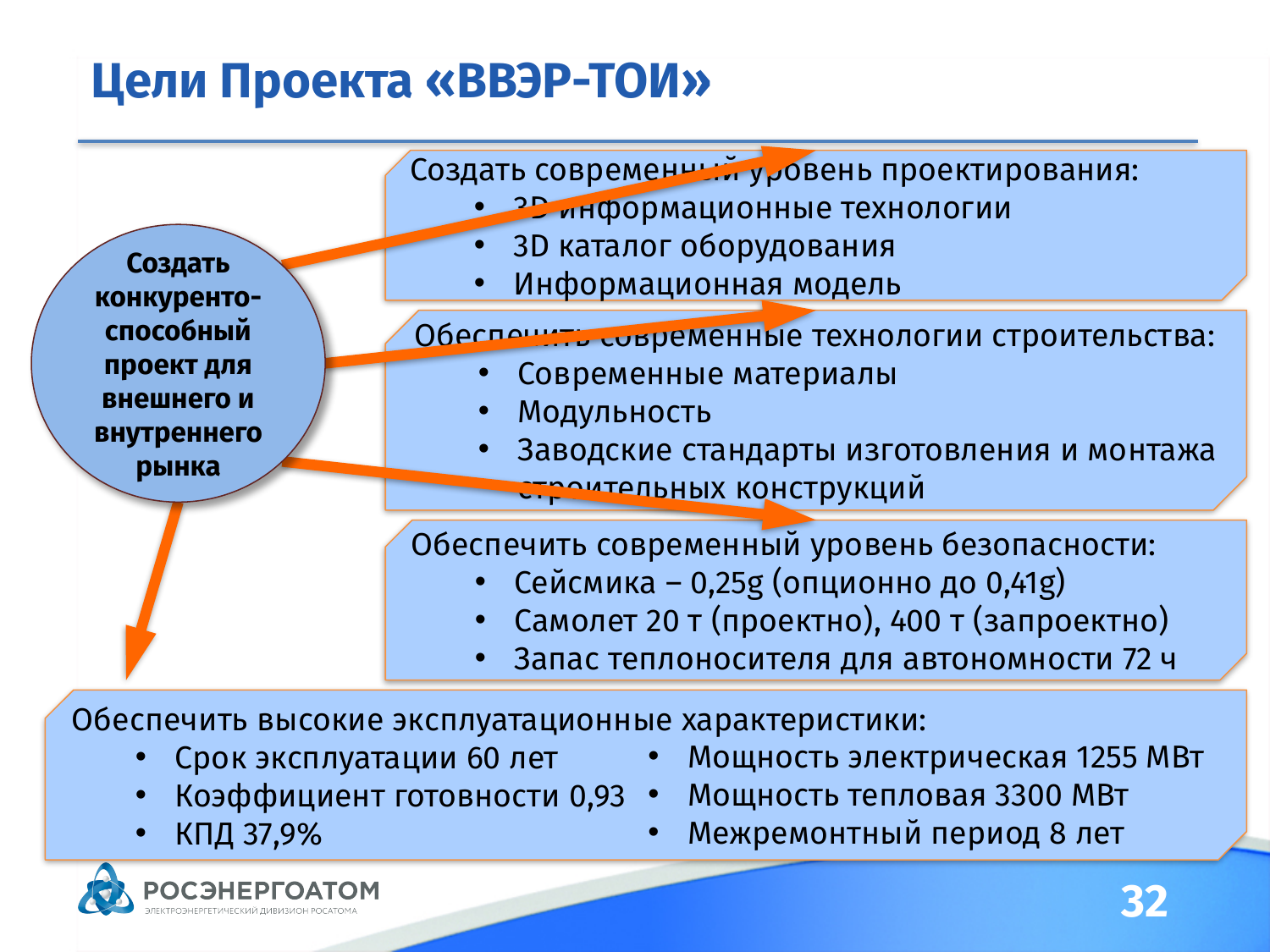

# Цели Проекта «ВВЭР-ТОИ»
Создать современный уровень проектирования:
3D информационные технологии
3D каталог оборудования
Информационная модель
Создать конкуренто-способный проект для внешнего и внутреннего рынка
Обеспечить современные технологии строительства:
Современные материалы
Модульность
Заводские стандарты изготовления и монтажа строительных конструкций
Обеспечить современный уровень безопасности:
Сейсмика – 0,25g (опционно до 0,41g)
Самолет 20 т (проектно), 400 т (запроектно)
Запас теплоносителя для автономности 72 ч
Обеспечить высокие эксплуатационные характеристики:
Срок эксплуатации 60 лет
Коэффициент готовности 0,93
КПД 37,9%
Мощность электрическая 1255 МВт
Мощность тепловая 3300 МВт
Межремонтный период 8 лет